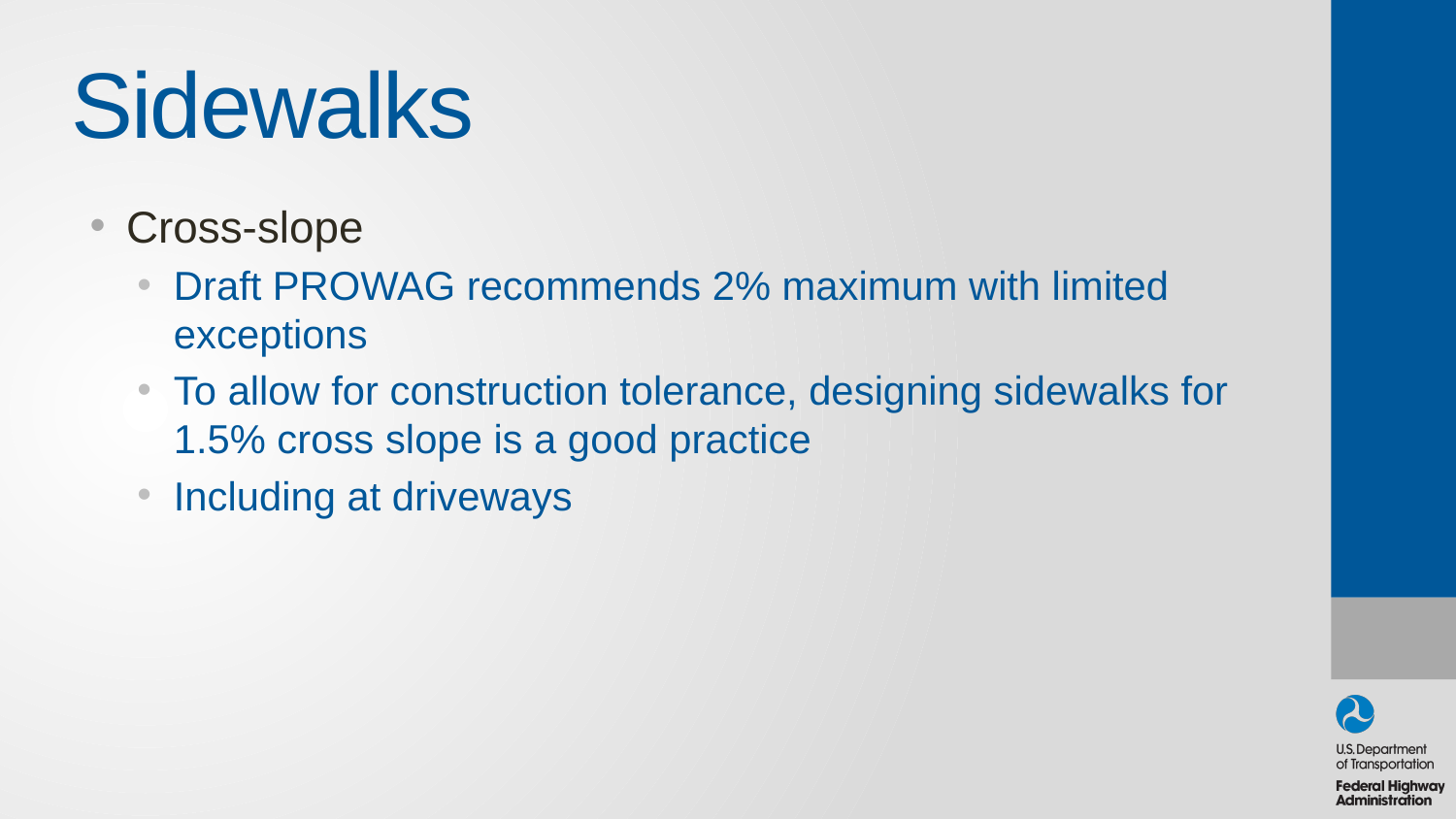

# Sidewalks
Cross-slope
Draft PROWAG recommends 2% maximum with limited exceptions
To allow for construction tolerance, designing sidewalks for 1.5% cross slope is a good practice
Including at driveways